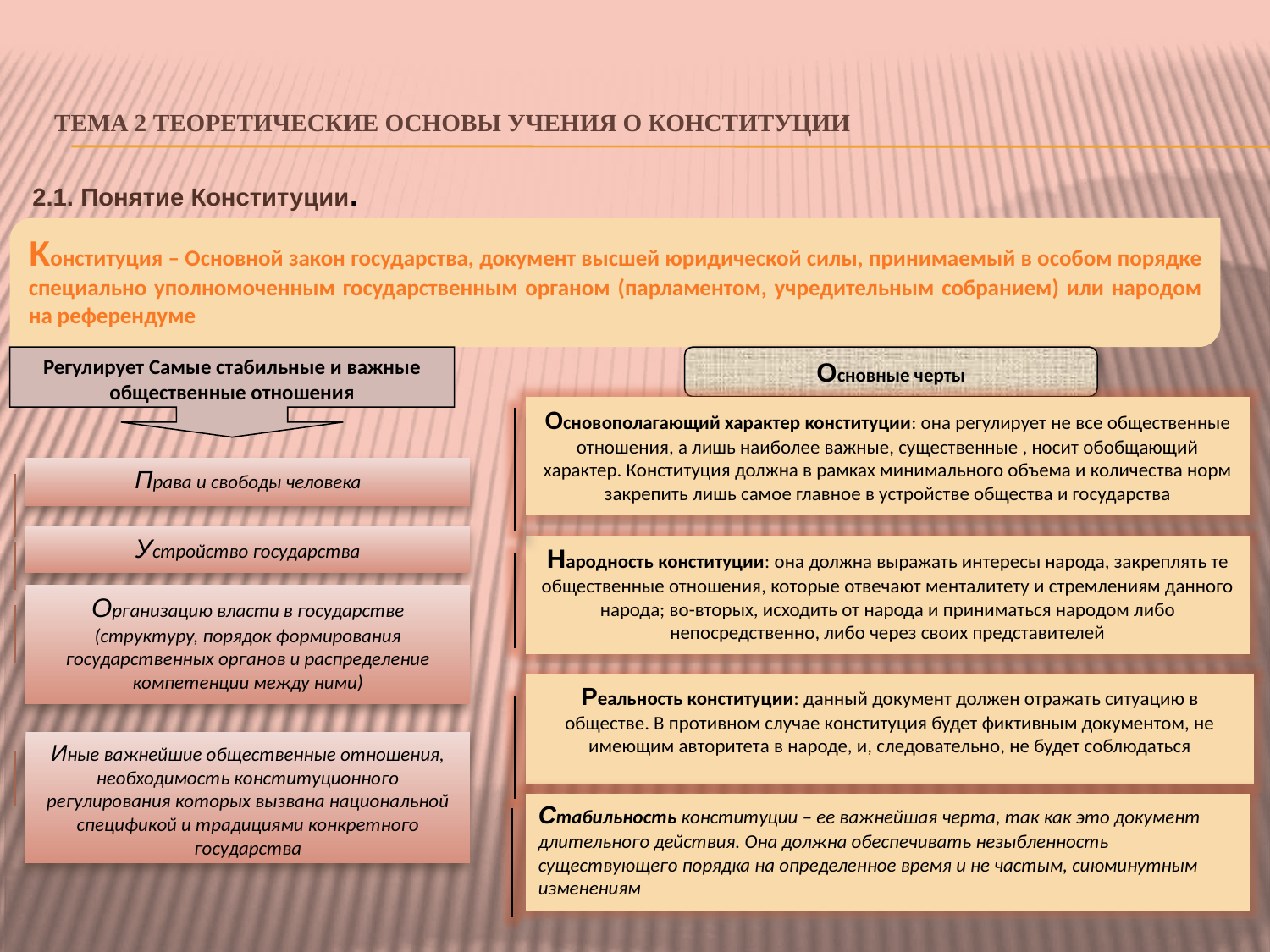

# Тема 2 ТЕОРЕТИЧЕСКИЕ ОСНОВЫ УЧЕНИЯ О КОНСТИТУЦИИ
2.1. Понятие Конституции.
Конституция – Основной закон государства, документ высшей юридической силы, принимаемый в особом порядке специально уполномоченным государственным органом (парламентом, учредительным собранием) или народом на референдуме
Регулирует Самые стабильные и важные общественные отношения
Основные черты

Основополагающий характер конституции: она регулирует не все общественные отношения, а лишь наиболее важные, существенные , носит обобщающий характер. Конституция должна в рамках минимального объема и количества норм закрепить лишь самое главное в устройстве общества и государства

Права и свободы человека
Устройство государства
Народность конституции: она должна выражать интересы народа, закреплять те общественные отношения, которые отвечают менталитету и стремлениям данного народа; во-вторых, исходить от народа и приниматься народом либо непосредственно, либо через своих представителей
Организацию власти в государстве (структуру, порядок формирования государственных органов и распределение компетенции между ними)
Реальность конституции: данный документ должен отражать ситуацию в обществе. В противном случае конституция будет фиктивным документом, не имеющим авторитета в народе, и, следовательно, не будет соблюдаться
Иные важнейшие общественные отношения, необходимость конституционного регулирования которых вызвана национальной спецификой и традициями конкретного государства
Стабильность конституции – ее важнейшая черта, так как это документ длительного действия. Она должна обеспечивать незыбленность существующего порядка на определенное время и не частым, сиюминутным изменениям